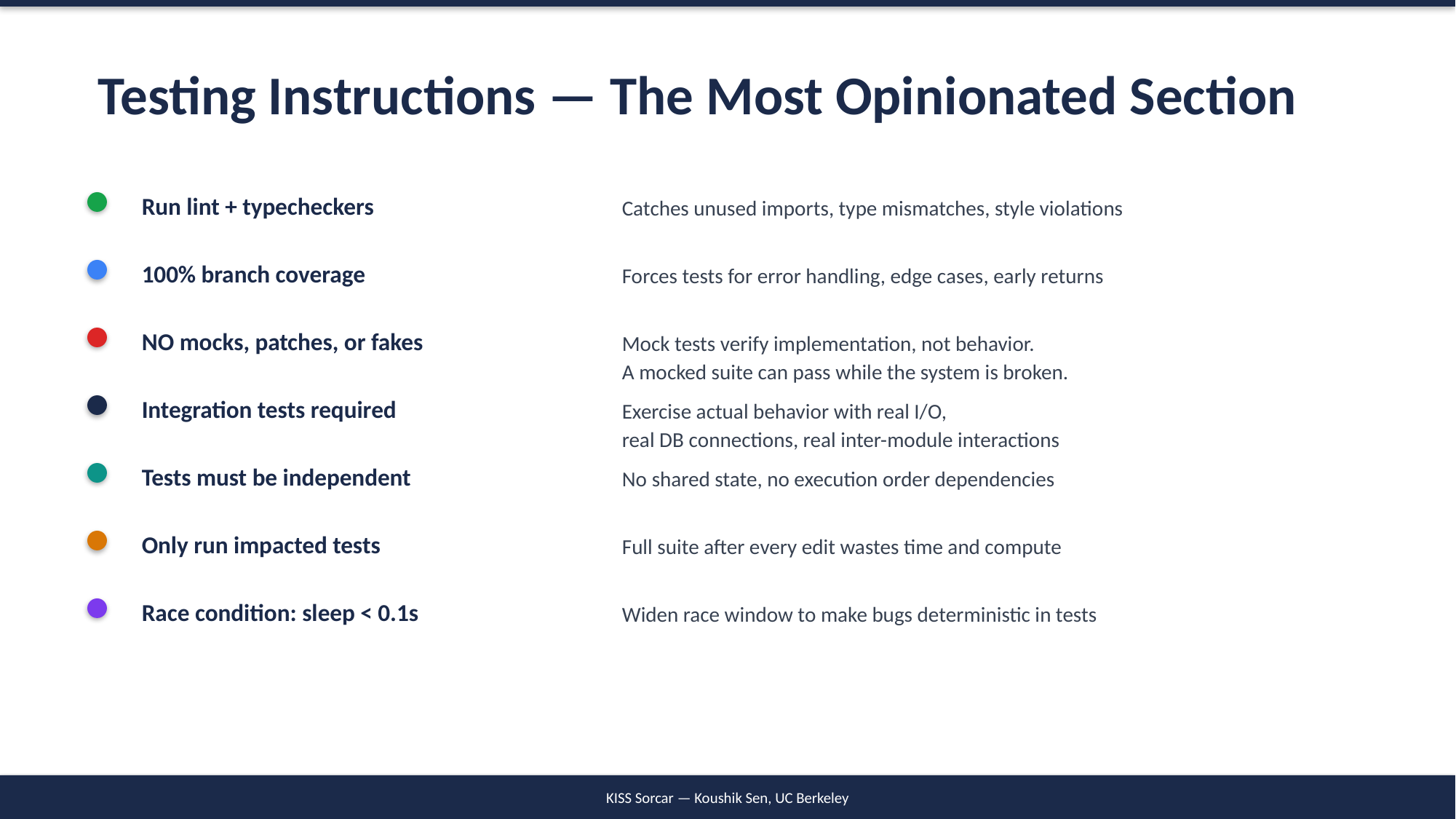

Testing Instructions — The Most Opinionated Section
Run lint + typecheckers
Catches unused imports, type mismatches, style violations

100% branch coverage
Forces tests for error handling, edge cases, early returns

NO mocks, patches, or fakes
Mock tests verify implementation, not behavior.
A mocked suite can pass while the system is broken.

Integration tests required
Exercise actual behavior with real I/O,
real DB connections, real inter-module interactions

Tests must be independent
No shared state, no execution order dependencies

Only run impacted tests
Full suite after every edit wastes time and compute

Race condition: sleep < 0.1s
Widen race window to make bugs deterministic in tests

KISS Sorcar — Koushik Sen, UC Berkeley